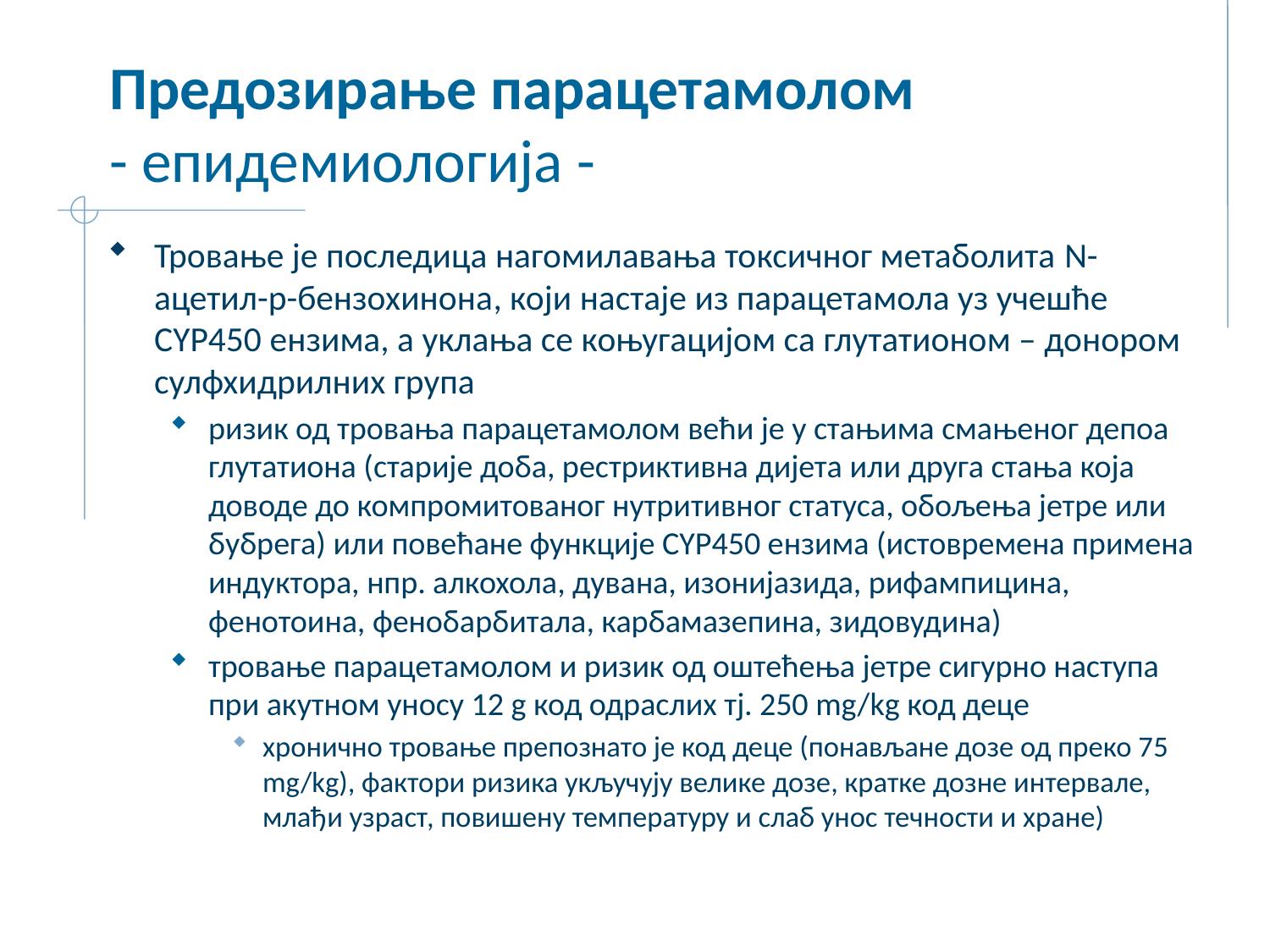

# Предозирање парацетамолом - епидемиологија -
Тровање је последица нагомилавања токсичног метаболита N-ацетил-p-бензохинона, који настаје из парацетамола уз учешће CYP450 ензима, а уклања се коњугацијом са глутатионом – донором сулфхидрилних група
ризик од тровања парацетамолом већи је у стањима смањеног депоа глутатиона (старије доба, рестриктивна дијета или друга стања која доводе до компромитованог нутритивног статуса, обољења јетре или бубрега) или повећане функције CYP450 ензима (истовремена примена индуктора, нпр. алкохола, дувана, изонијазида, рифампицина, фенотоина, фенобарбитала, карбамазепина, зидовудина)
тровање парацетамолом и ризик од оштећења јетре сигурно наступа при акутном уносу 12 g код одраслих тј. 250 mg/kg код деце
хронично тровање препознато је код деце (понављане дозе од преко 75 mg/kg), фактори ризика укључују велике дозе, кратке дозне интервале, млађи узраст, повишену температуру и слаб унос течности и хране)